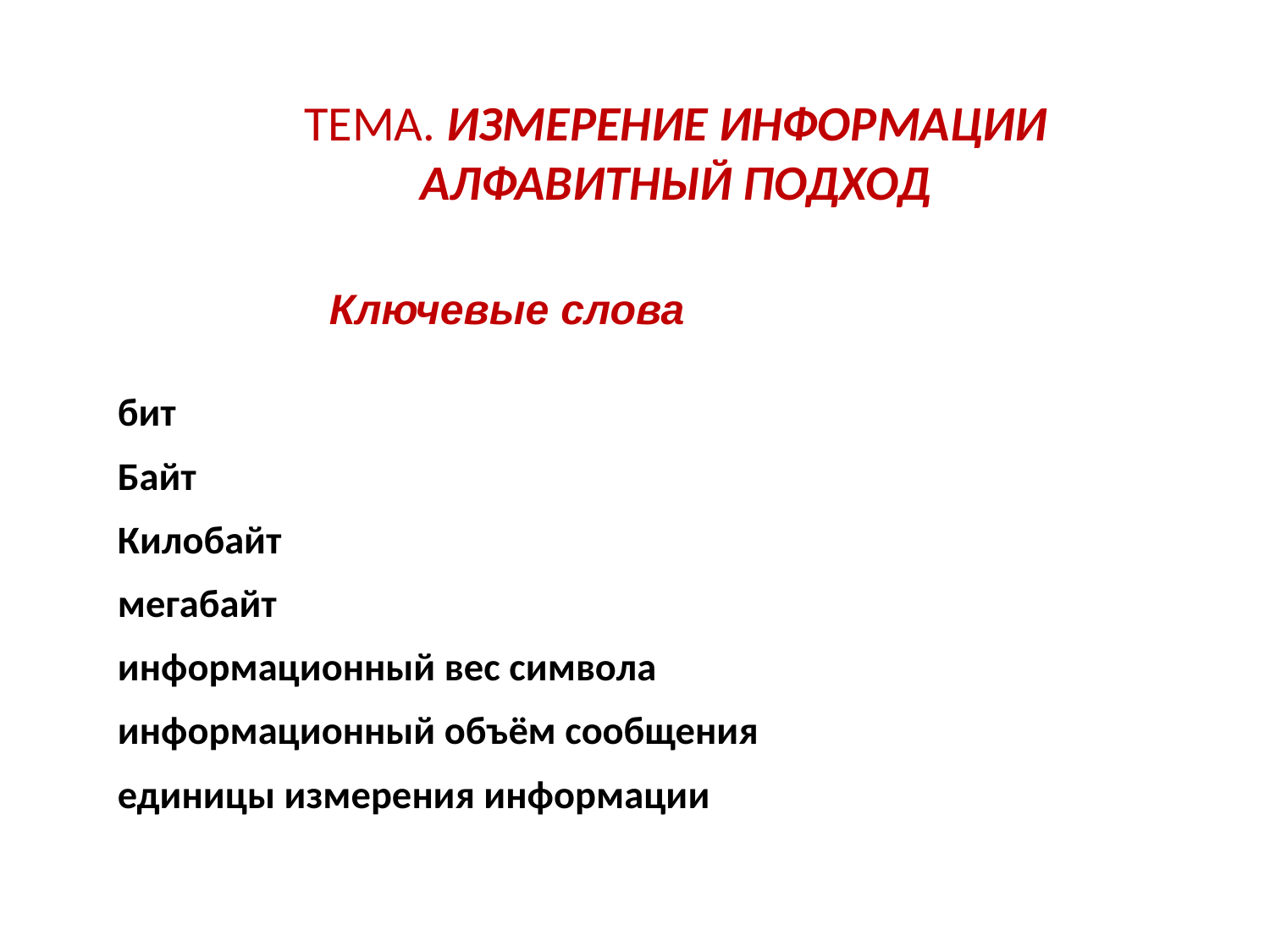

# Тема. ИЗМЕРЕНИЕ ИНФОРМАЦИИ алфавитный подход
Ключевые слова
бит
Байт
Килобайт
мегабайт
информационный вес символа
информационный объём сообщения
единицы измерения информации